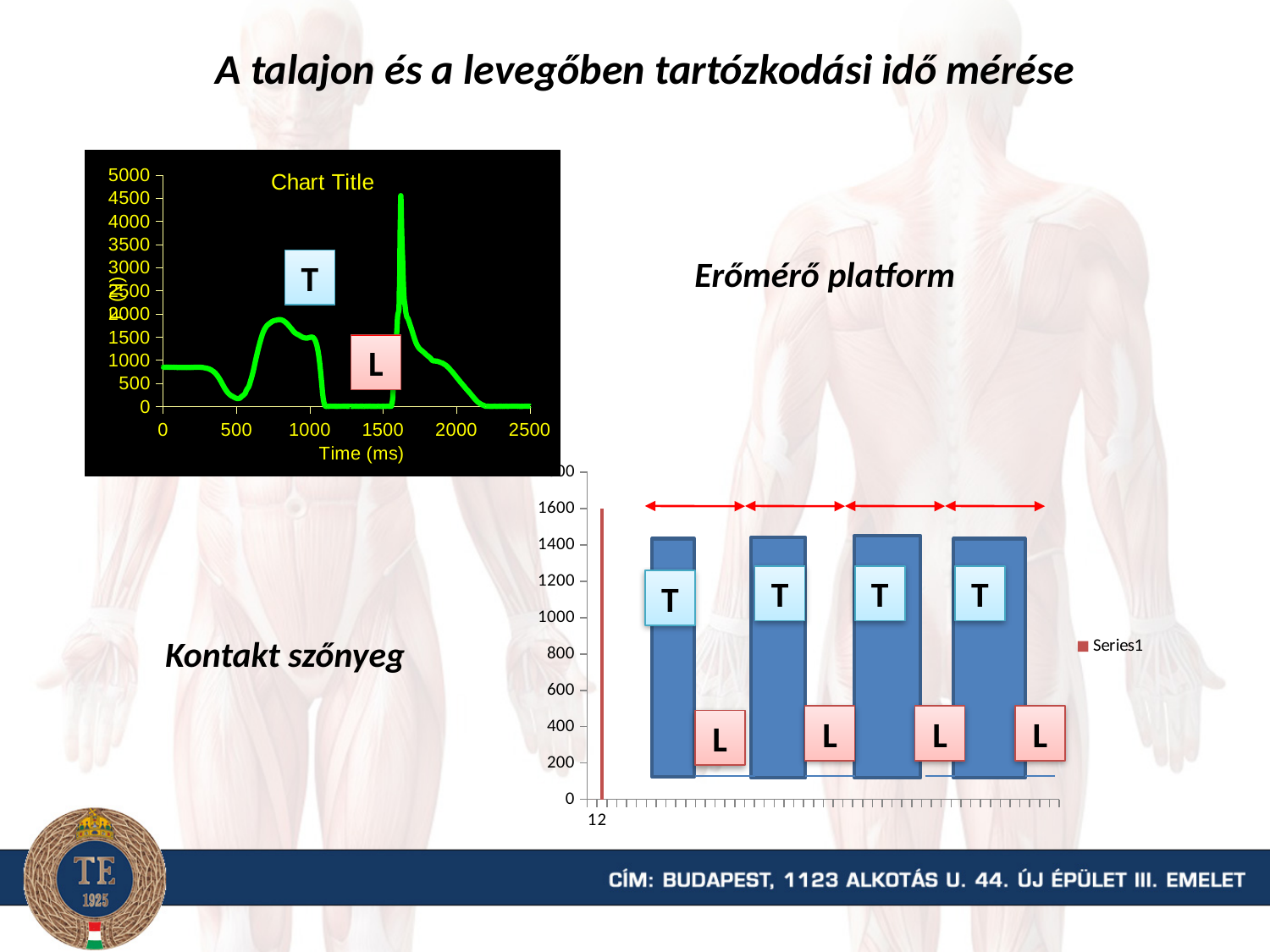

A talajon és a levegőben tartózkodási idő mérése

### Chart:

| Category |  |
|---|---|
Erőmérő platform
T
L

### Chart

| Category |  |
|---|---|

T
T
T
T
Kontakt szőnyeg
L
L
L
L